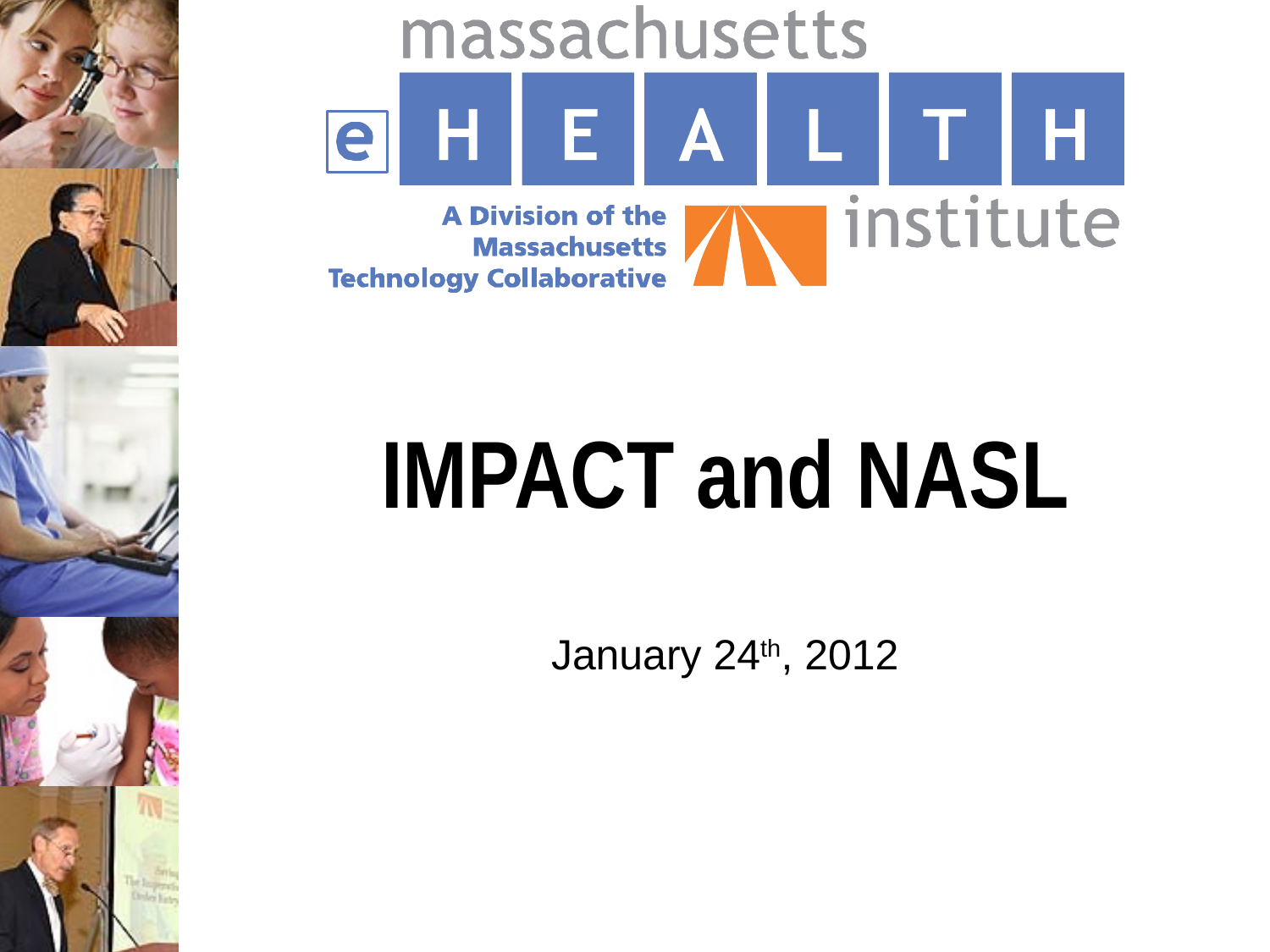

# IMPACT and NASL
January 24th, 2012